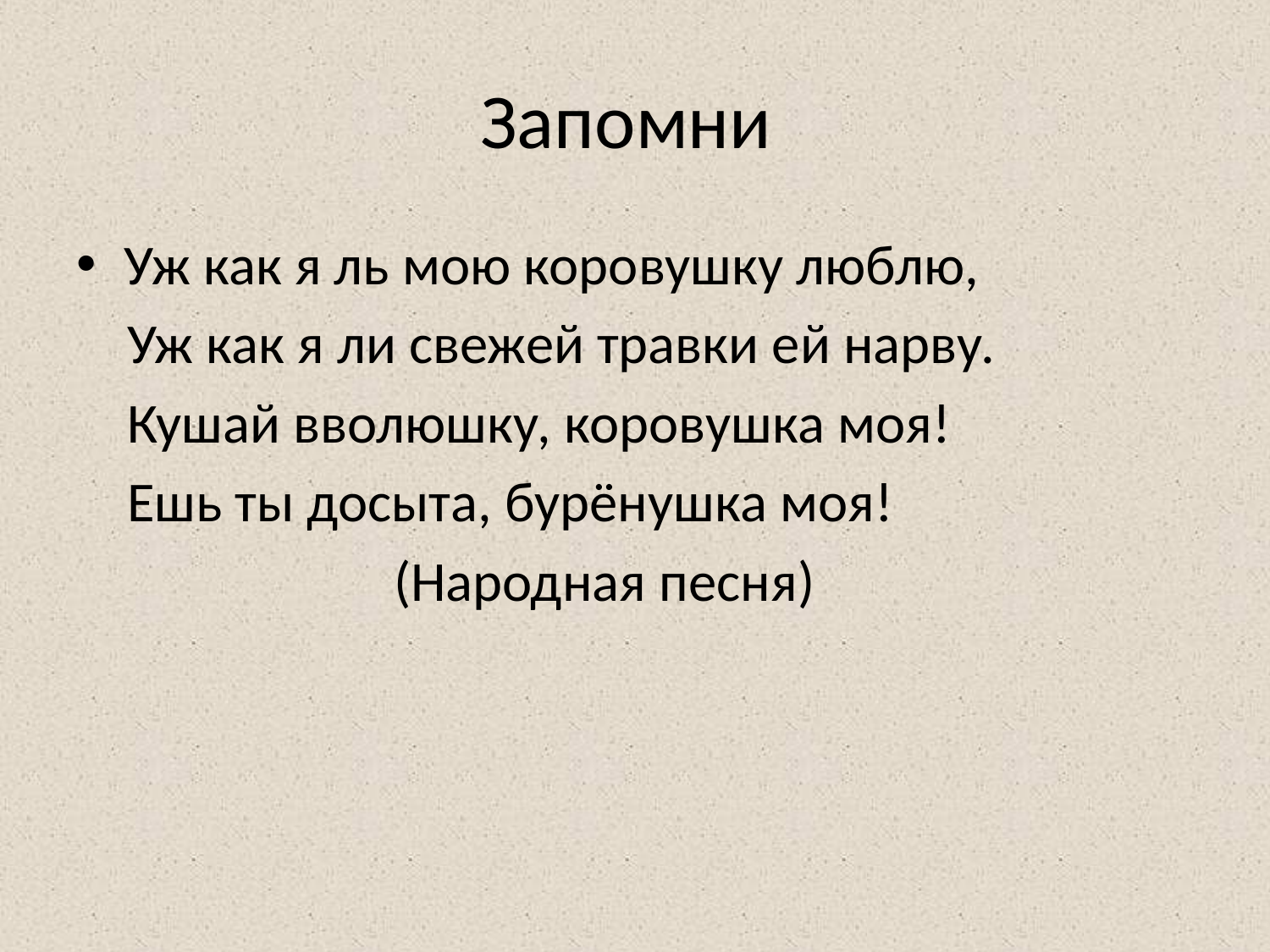

# Запомни
Уж как я ль мою коровушку люблю,
    Уж как я ли свежей травки ей нарву.
    Кушай вволюшку, коровушка моя!
    Ешь ты досыта, бурёнушка моя!
                         (Народная песня)